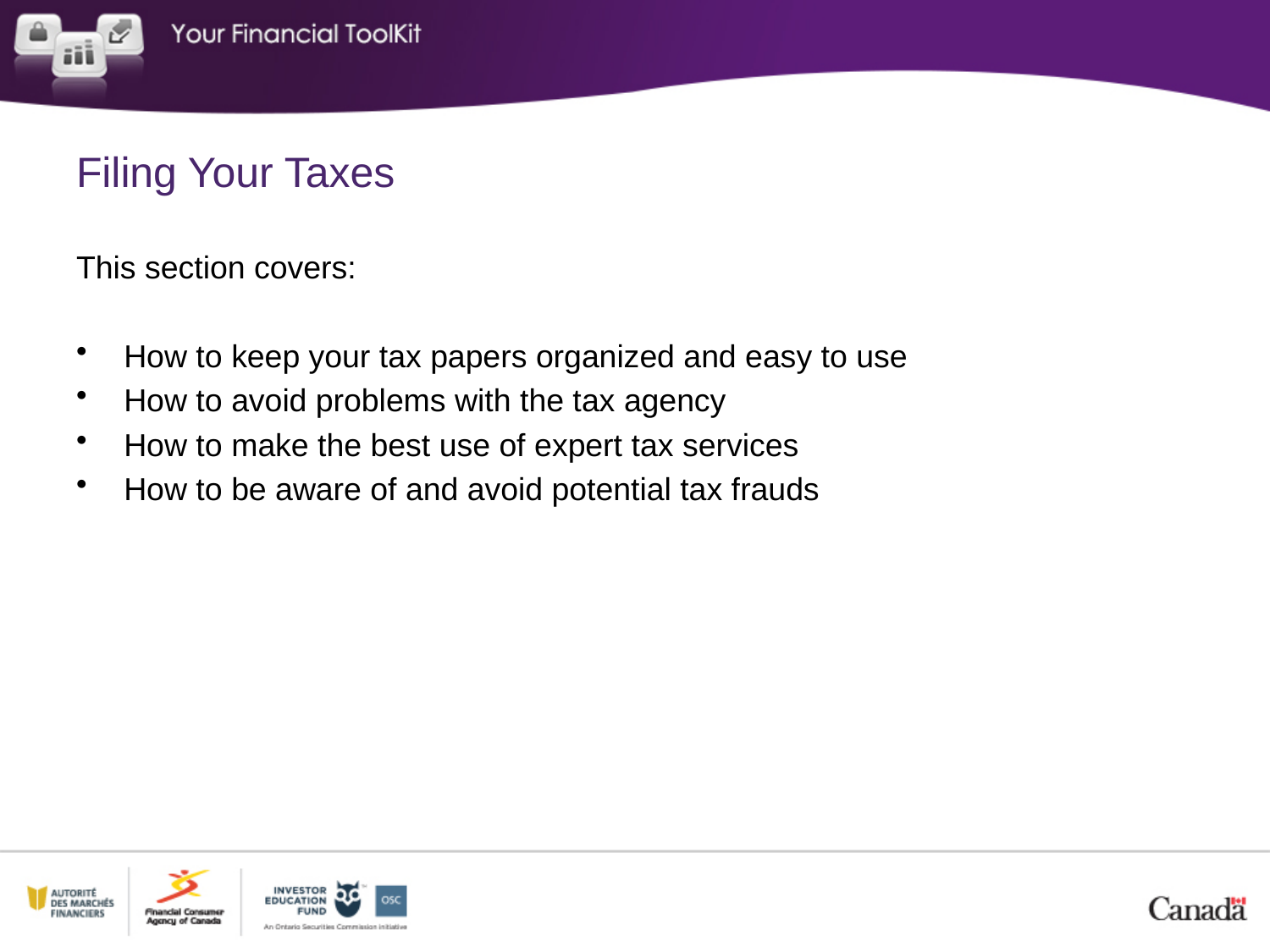

# Filing Your Taxes
This section covers:

How to keep your tax papers organized and easy to use
How to avoid problems with the tax agency
How to make the best use of expert tax services
How to be aware of and avoid potential tax frauds